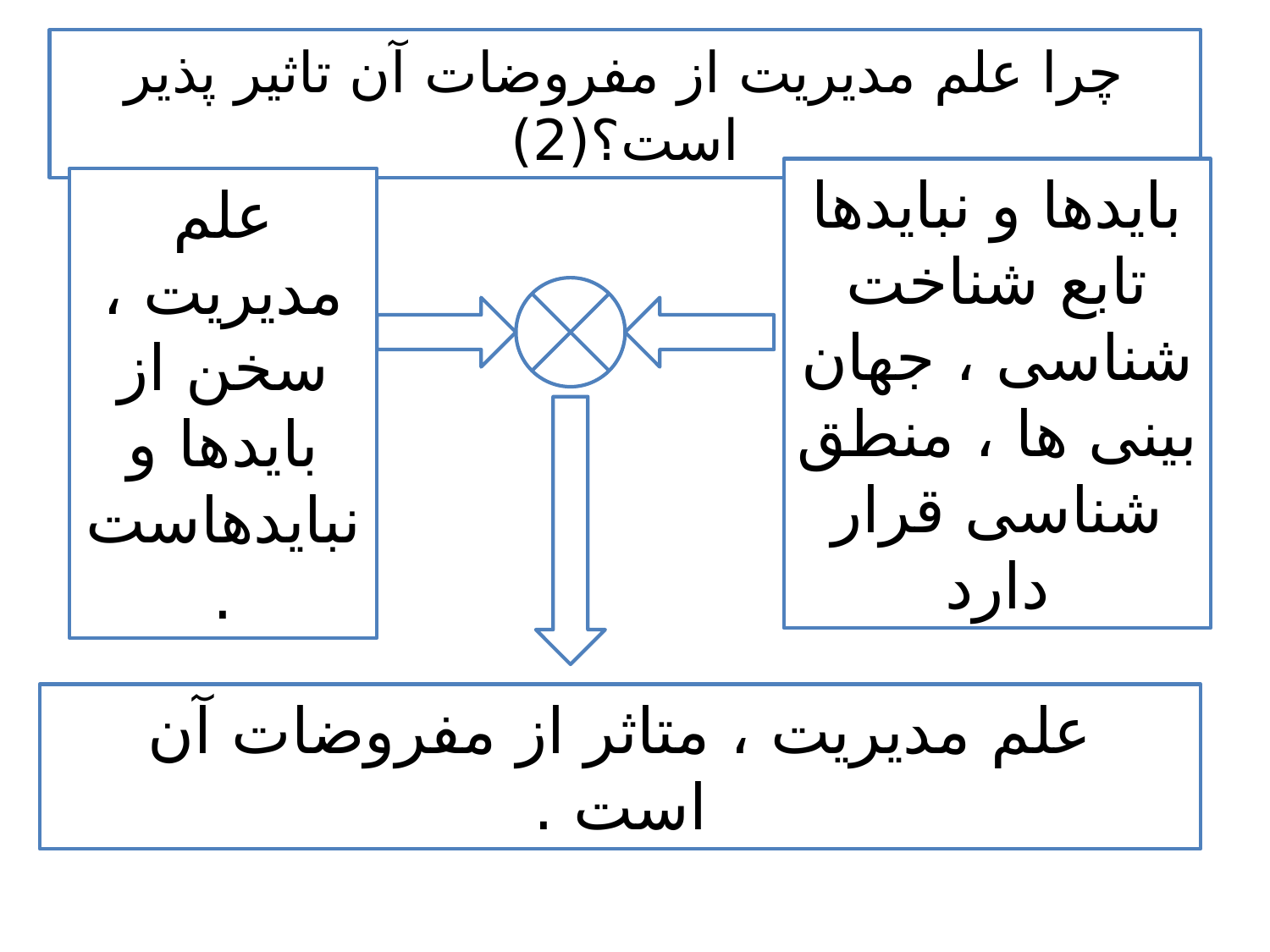

چرا علم مدیریت از مفروضات آن تاثیر پذیر است؟(2)
بایدها و نبایدها تابع شناخت شناسی ، جهان بینی ها ، منطق شناسی قرار دارد
علم مدیریت ، سخن از بایدها و نبایدهاست.

علم مدیریت ، متاثر از مفروضات آن است .